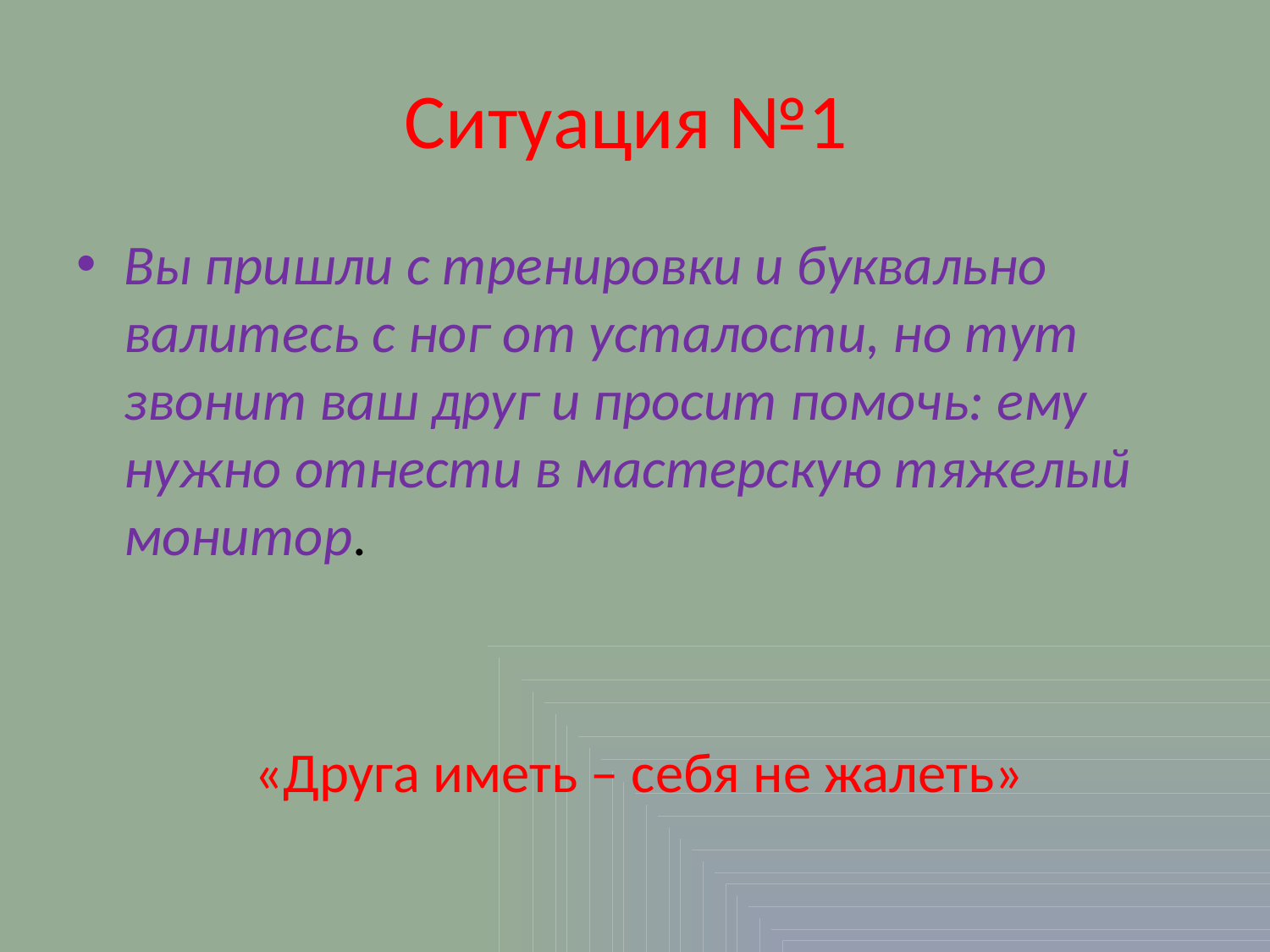

# Ситуация №1
Вы пришли с тренировки и буквально валитесь с ног от усталости, но тут звонит ваш друг и просит помочь: ему нужно отнести в мастерскую тяжелый монитор.

              «Друга иметь – себя не жалеть»